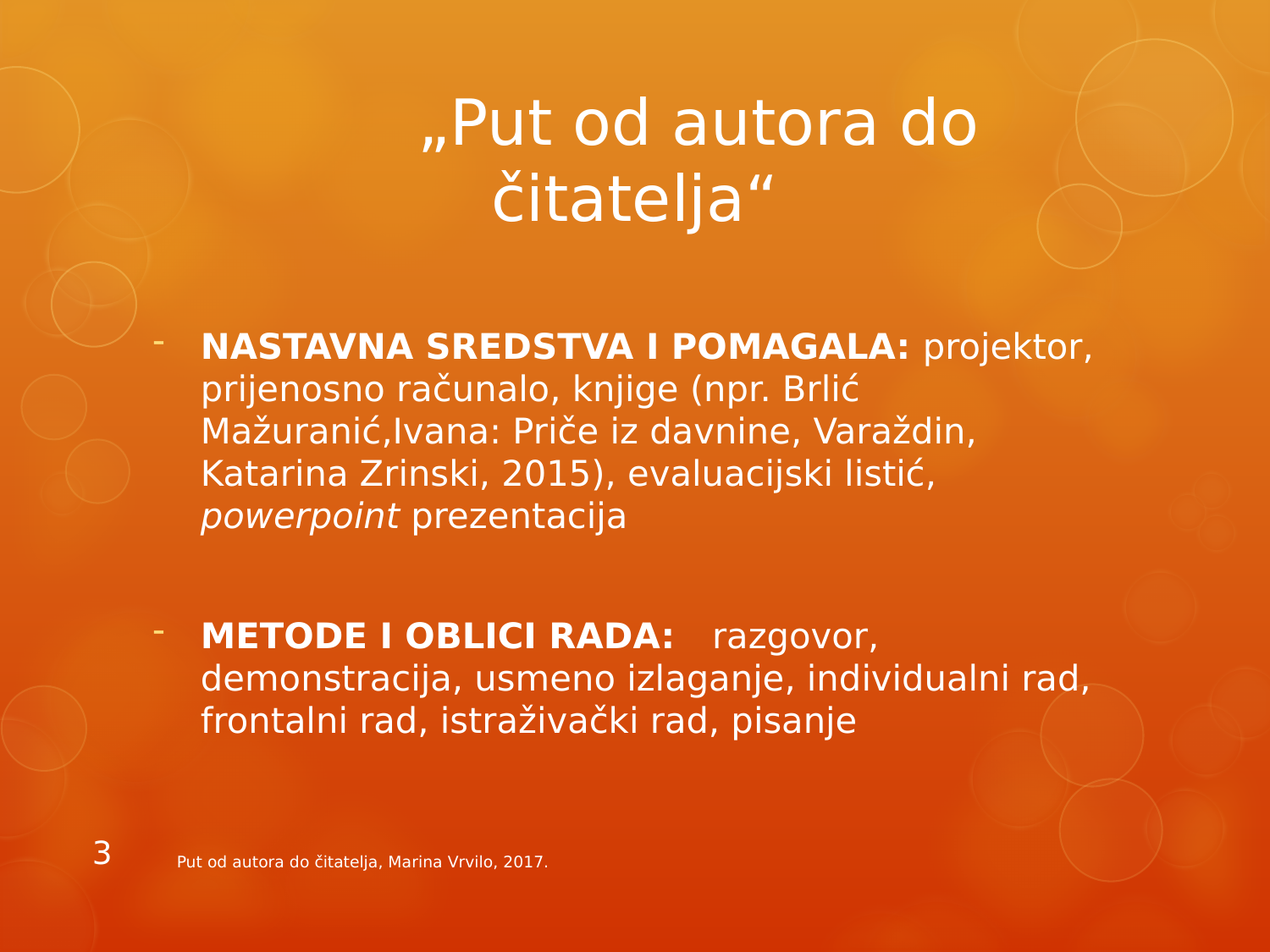

# „Put od autora do čitatelja“
NASTAVNA SREDSTVA I POMAGALA: projektor, prijenosno računalo, knjige (npr. Brlić Mažuranić,Ivana: Priče iz davnine, Varaždin, Katarina Zrinski, 2015), evaluacijski listić, powerpoint prezentacija

METODE I OBLICI RADA:   razgovor, demonstracija, usmeno izlaganje, individualni rad, frontalni rad, istraživački rad, pisanje
3
Put od autora do čitatelja, Marina Vrvilo, 2017.